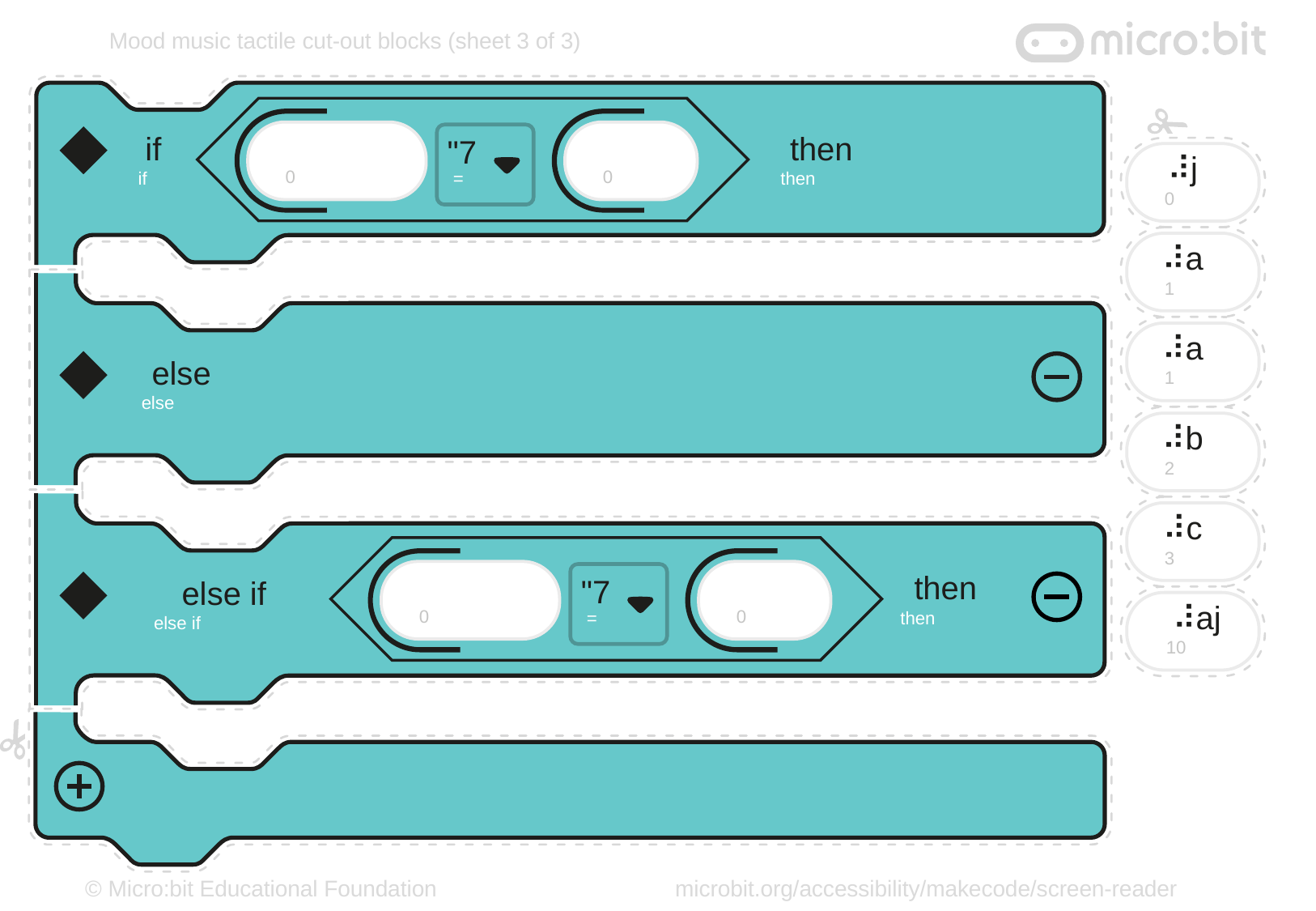

Mood music tactile cut-out blocks (sheet 3 of 3)

if
then

"7

⠼j

0
0
if
then
=
0

⠼a

1

⠼a

else

1

else

⠼b

2

⠼c

3

then

"7
else if

⠼aj

0
0
then
=
else if
10

© Micro:bit Educational Foundation
microbit.org/accessibility/makecode/screen-reader